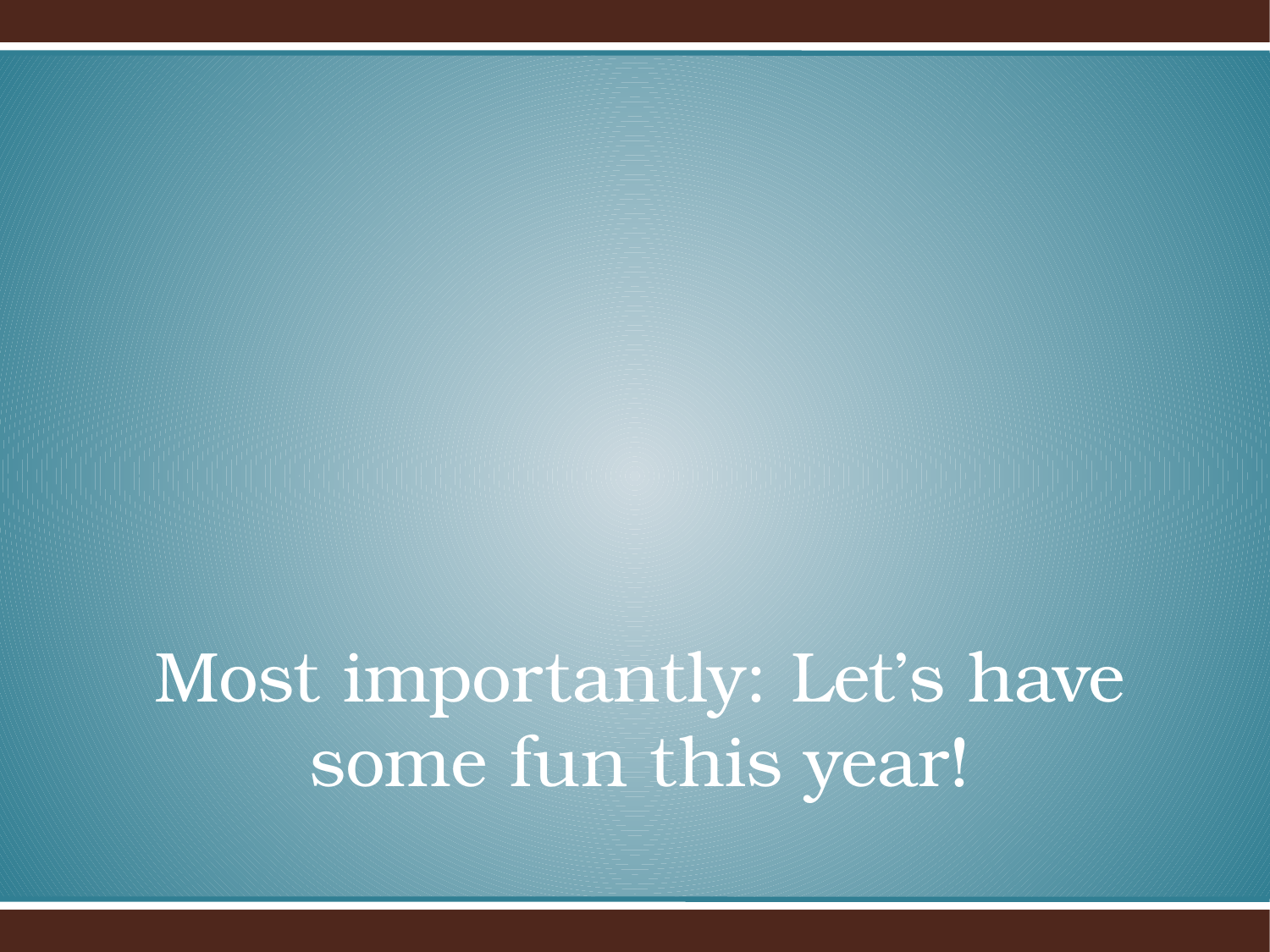

# Most importantly: Let’s have some fun this year!